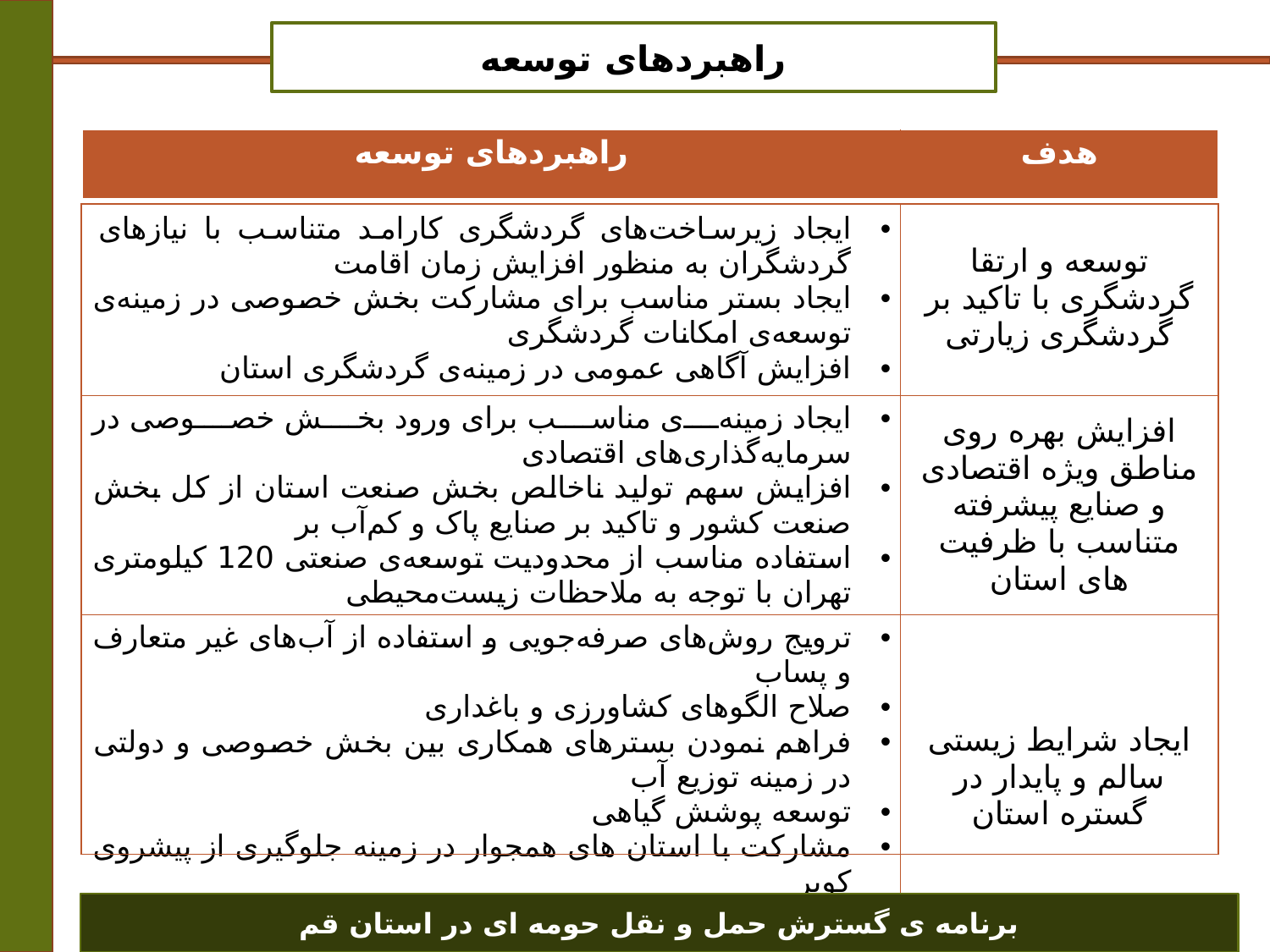

راهبردهای توسعه

| راهبردهای توسعه | هدف |
| --- | --- |
| ایجاد زیرساخت‌های گردشگری کارامد متناسب با نیازهای گردشگران به منظور افزایش زمان اقامت ایجاد بستر مناسب برای مشارکت بخش خصوصی در زمینه‌ی توسعه‌ی امکانات گردشگری افزایش آگاهی عمومی در زمینه‌ی گردشگری استان | توسعه و ارتقا گردشگری با تاکید بر گردشگری زیارتی |
| ایجاد زمینه‌ی مناسب برای ورود بخش خصوصی در سرمایه‌گذاری‌های اقتصادی افزایش سهم تولید ناخالص بخش صنعت استان از کل بخش صنعت کشور و تاکید بر صنایع پاک و کم‌آب بر استفاده مناسب از محدودیت توسعه‌ی صنعتی 120 کیلومتری تهران با توجه به ملاحظات زیست‌محیطی | افزایش بهره روی مناطق ویژه اقتصادی و صنایع پیشرفته متناسب با ظرفیت های استان |
| ترویج روش‌های صرفه‌جویی و استفاده از آب‌های غیر متعارف و پساب صلاح الگوهای کشاورزی و باغداری فراهم نمودن بسترهای همکاری بین بخش خصوصی و دولتی در زمینه توزیع آب توسعه پوشش گیاهی مشارکت با استان های همجوار در زمینه جلوگیری از پیشروی کویر نظارت و پایش مستمر واحدهای آلاینده‌ی صنعتی | ایجاد شرایط زیستی سالم و پایدار در گستره استان |
|  |
| --- |
برنامه ی گسترش حمل و نقل حومه ای در استان قم